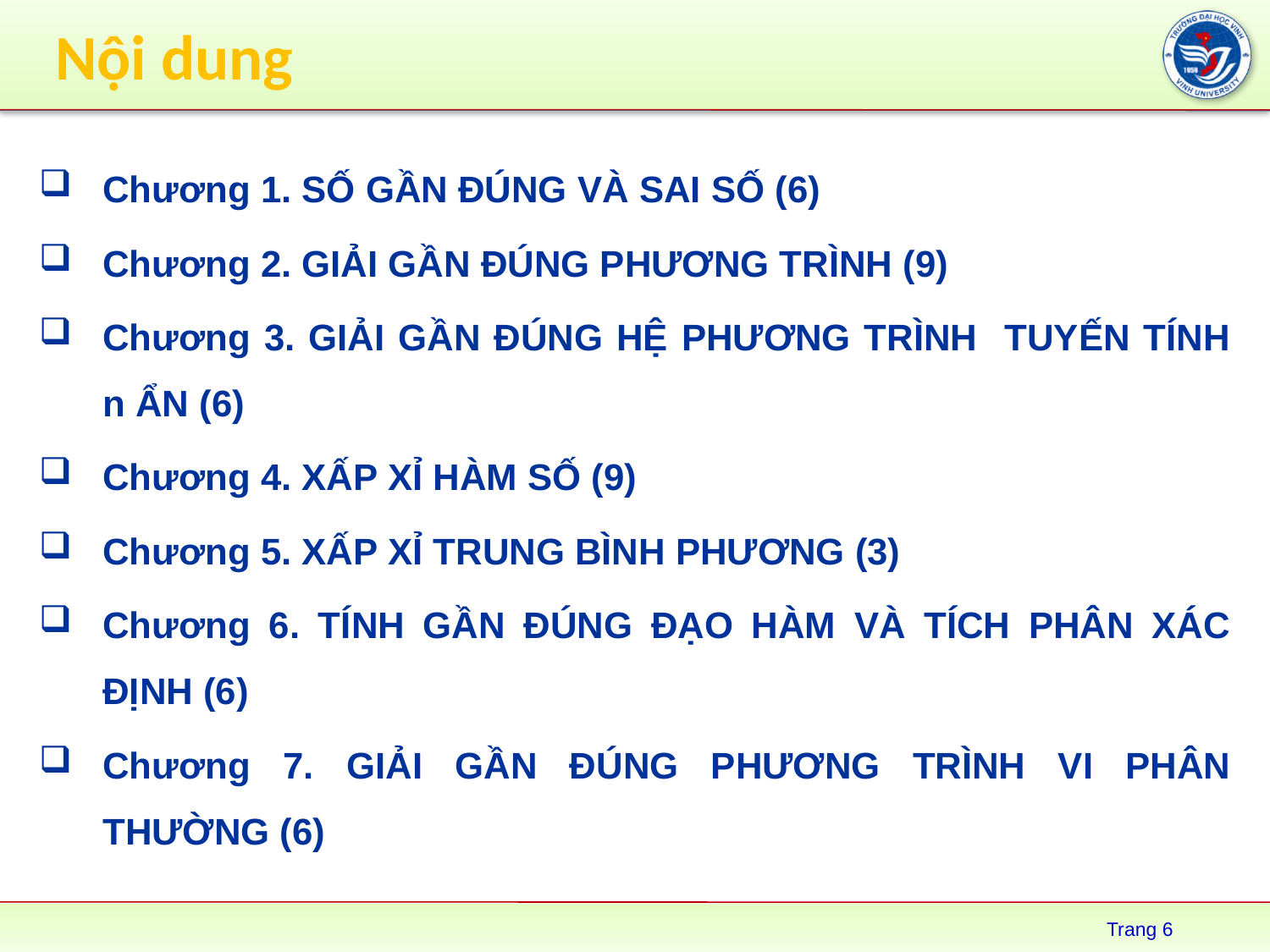

# Nội dung
Chương 1. SỐ GẦN ĐÚNG VÀ SAI SỐ (6)
Chương 2. GIẢI GẦN ĐÚNG PHƯƠNG TRÌNH (9)
Chương 3. GIẢI GẦN ĐÚNG HỆ PHƯƠNG TRÌNH  TUYẾN TÍNH n ẨN (6)
Chương 4. XẤP XỈ HÀM SỐ (9)
Chương 5. XẤP XỈ TRUNG BÌNH PHƯƠNG (3)
Chương 6. TÍNH GẦN ĐÚNG ĐẠO HÀM VÀ TÍCH PHÂN XÁC ĐỊNH (6)
Chương 7. GIẢI GẦN ĐÚNG PHƯƠNG TRÌNH VI PHÂN THƯỜNG (6)